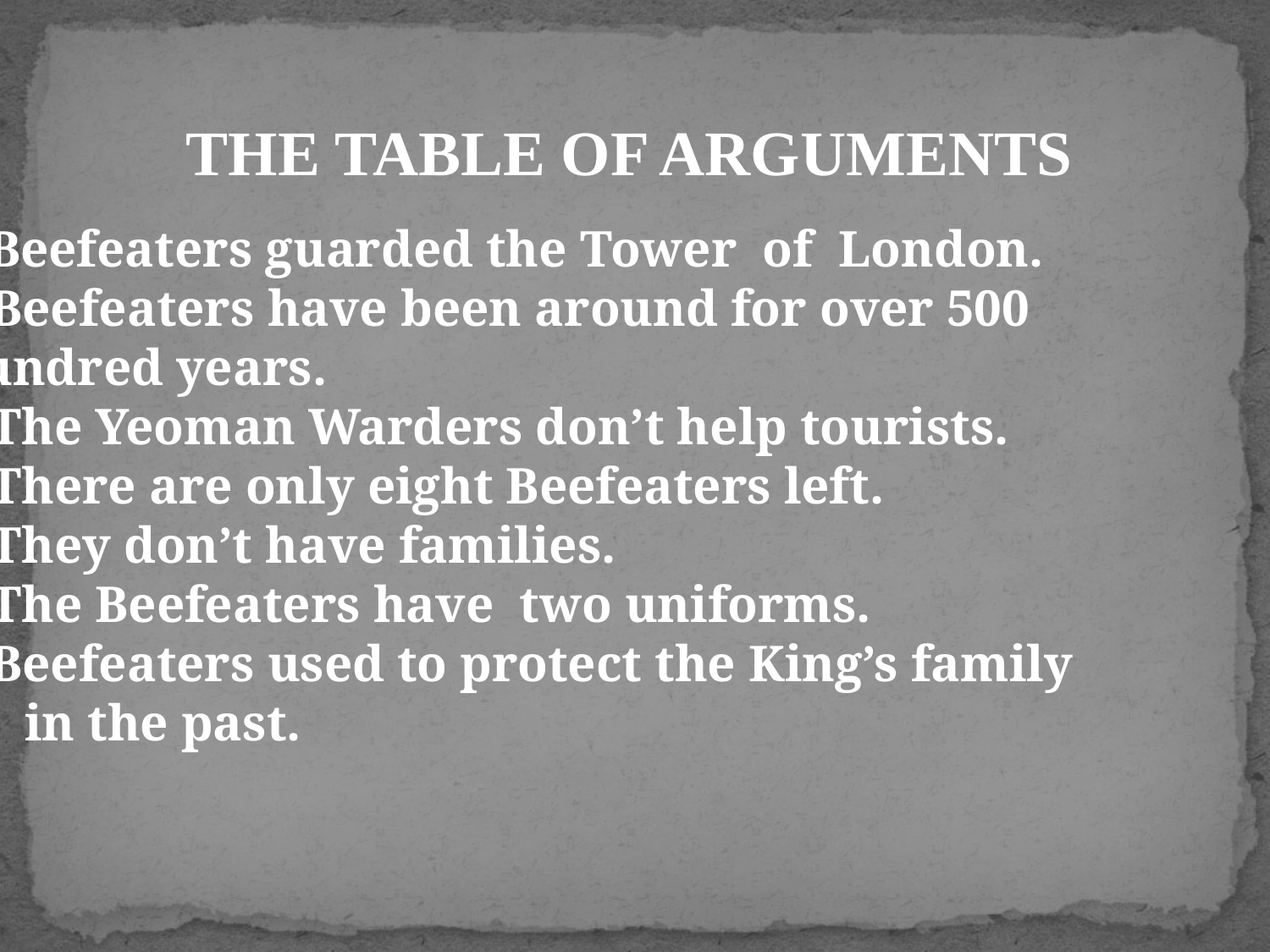

THE TABLE OF ARGUMENTS
1. Beefeaters guarded the Tower  of  London.
2. Beefeaters have been around for over 500
 hundred years.
3. The Yeoman Warders don’t help tourists.
4. There are only eight Beefeaters left.
5. They don’t have families.
6. The Beefeaters have  two uniforms.
7. Beefeaters used to protect the King’s family
       in the past.